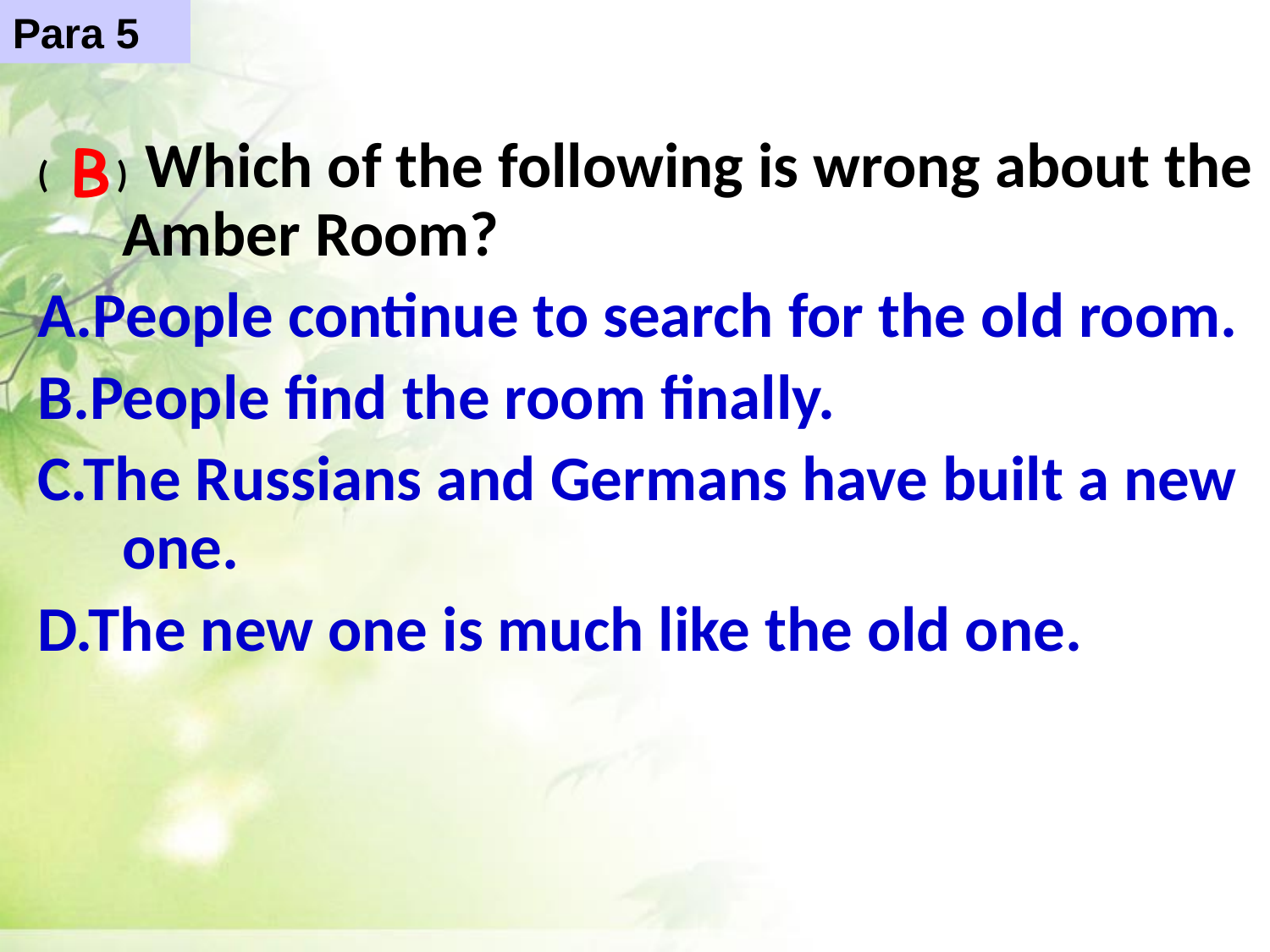

Para 5
(        )  Which of the following is wrong about the Amber Room?
A.People continue to search for the old room.
B.People find the room finally.
C.The Russians and Germans have built a new one.
D.The new one is much like the old one.
B